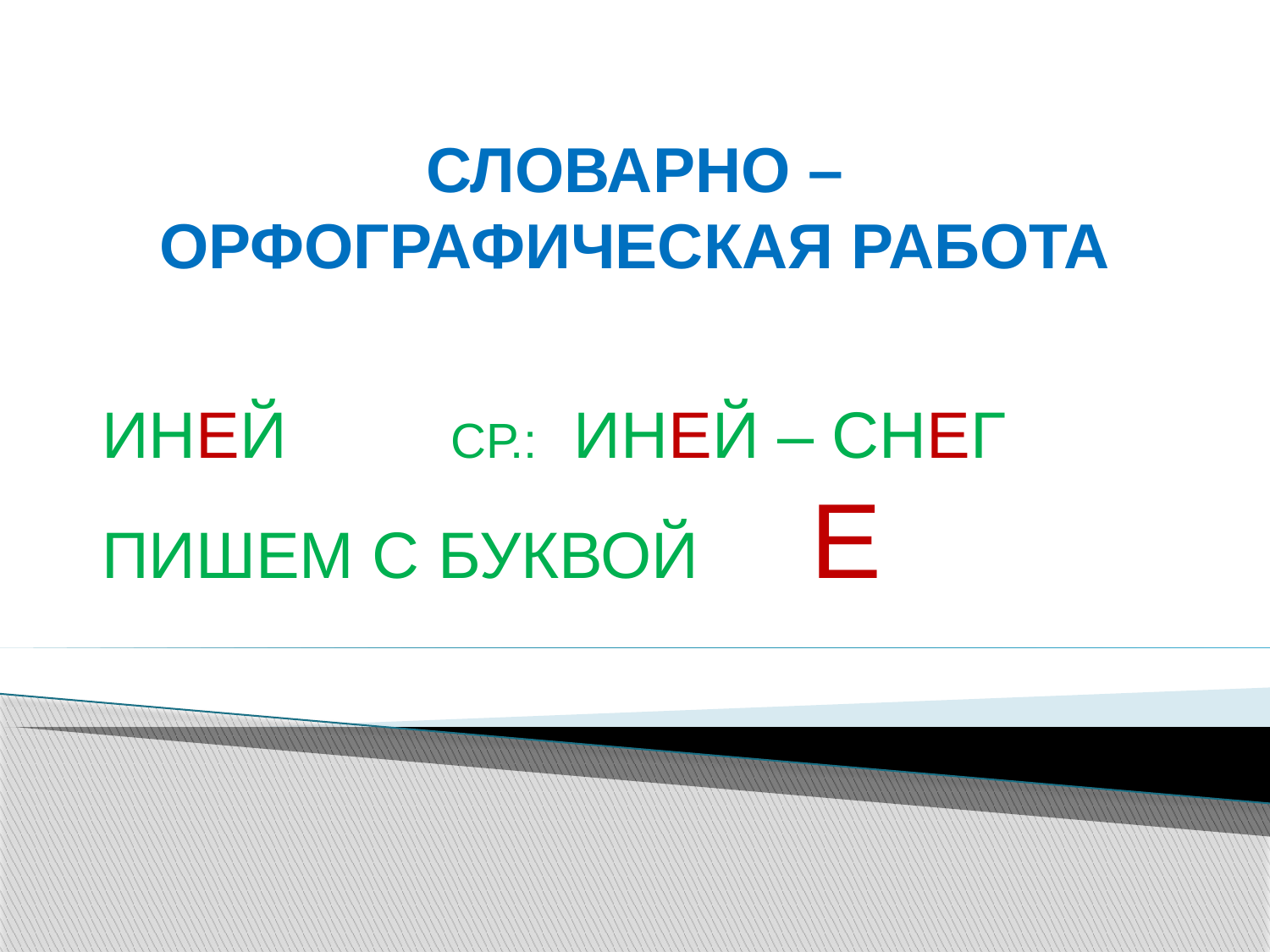

# СЛОВАРНО – ОРФОГРАФИЧЕСКАЯ РАБОТА
ИНЕЙ         СР.:  ИНЕЙ – СНЕГ 				ПИШЕМ С БУКВОЙ  						Е